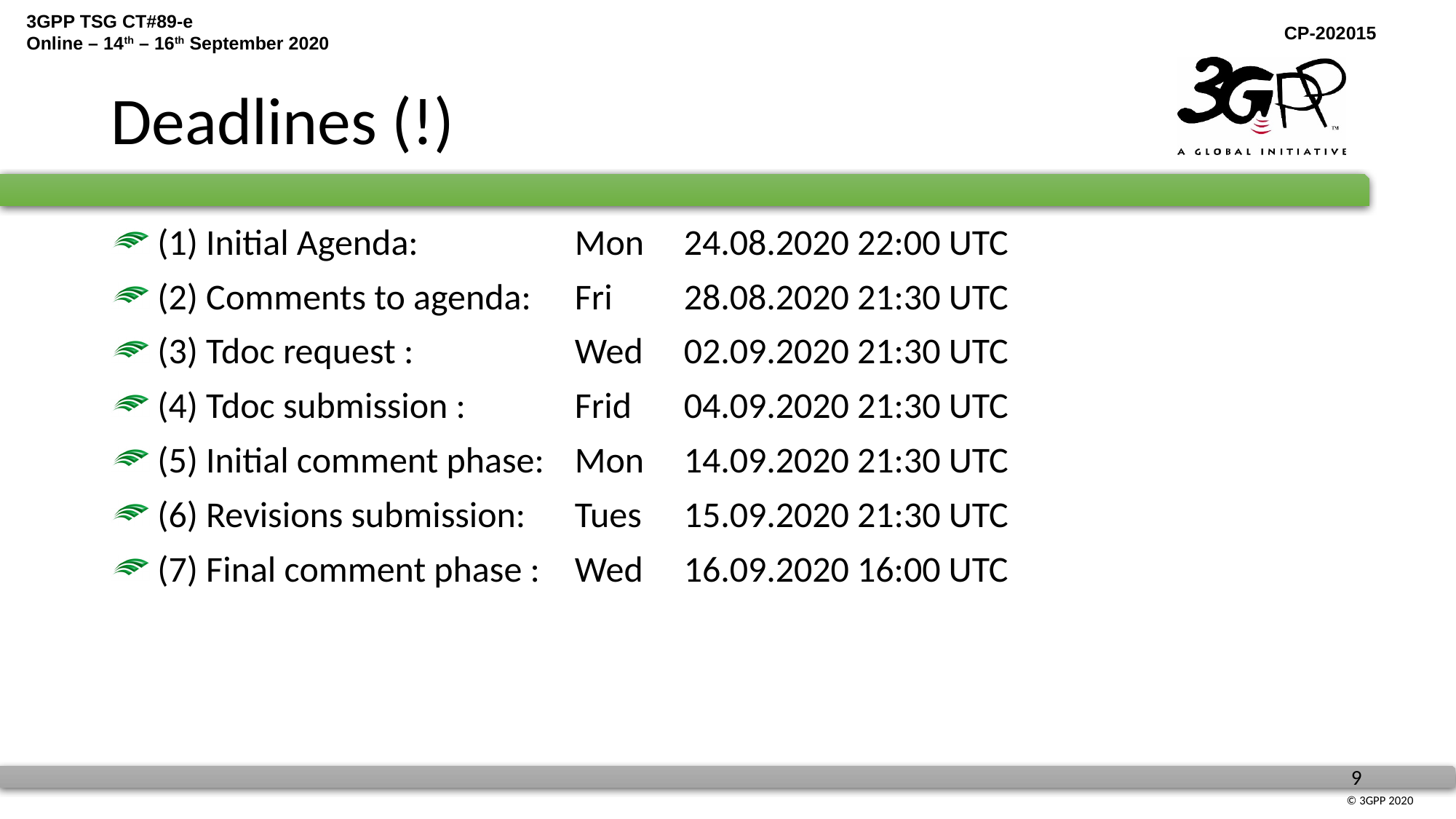

# Deadlines (!)
 (1) Initial Agenda:		Mon	24.08.2020 22:00 UTC
 (2) Comments to agenda:	Fri 	28.08.2020 21:30 UTC
 (3) Tdoc request :		Wed 	02.09.2020 21:30 UTC
 (4) Tdoc submission :	Frid 	04.09.2020 21:30 UTC
 (5) Initial comment phase:	Mon 	14.09.2020 21:30 UTC
 (6) Revisions submission: 	Tues	15.09.2020 21:30 UTC
 (7) Final comment phase :	Wed 	16.09.2020 16:00 UTC